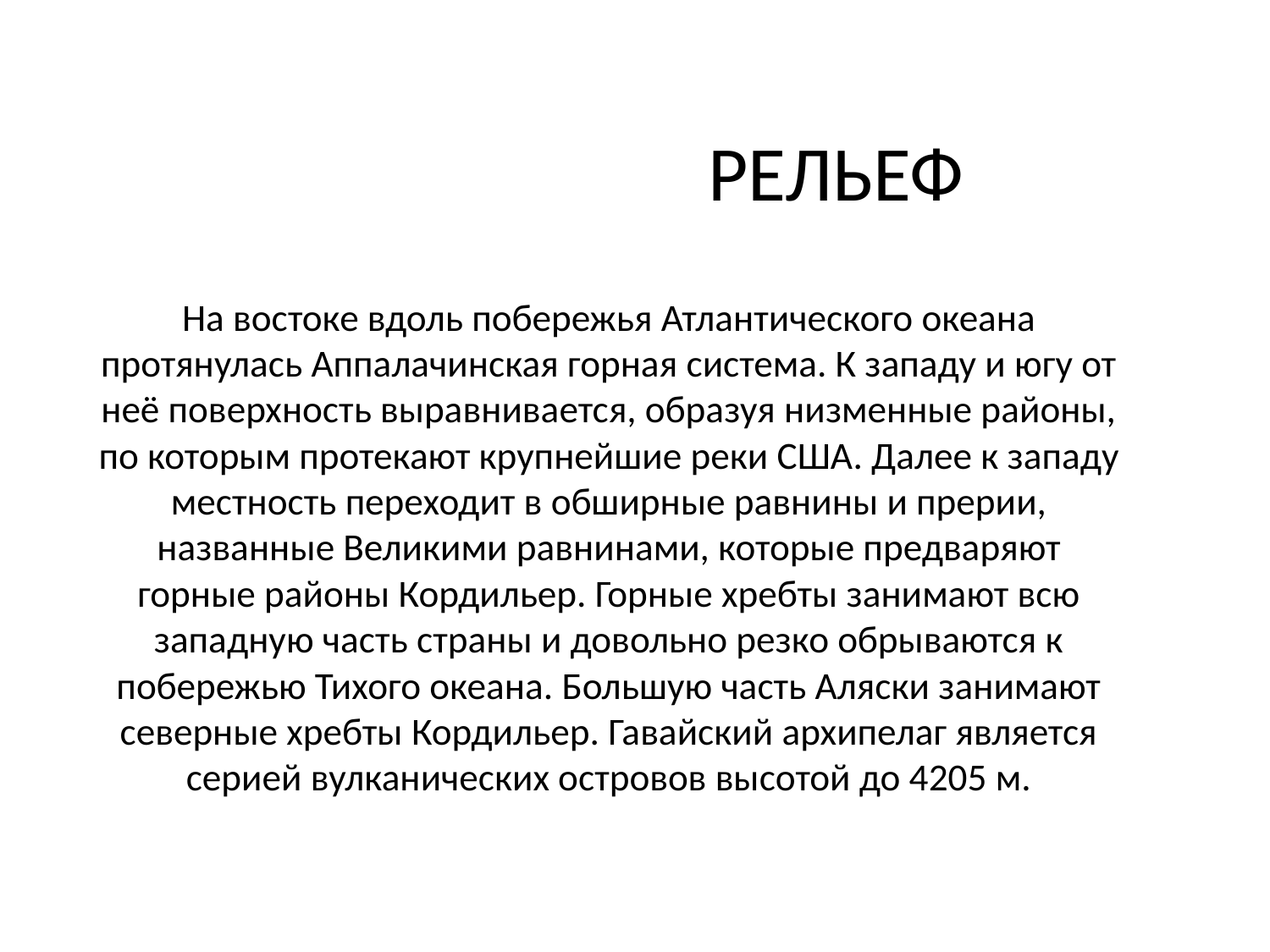

# РЕЛЬЕФ
На востоке вдоль побережья Атлантического океана протянулась Аппалачинская горная система. К западу и югу от неё поверхность выравнивается, образуя низменные районы, по которым протекают крупнейшие реки США. Далее к западу местность переходит в обширные равнины и прерии, названные Великими равнинами, которые предваряют горные районы Кордильер. Горные хребты занимают всю западную часть страны и довольно резко обрываются к побережью Тихого океана. Большую часть Аляски занимают северные хребты Кордильер. Гавайский архипелаг является серией вулканических островов высотой до 4205 м.